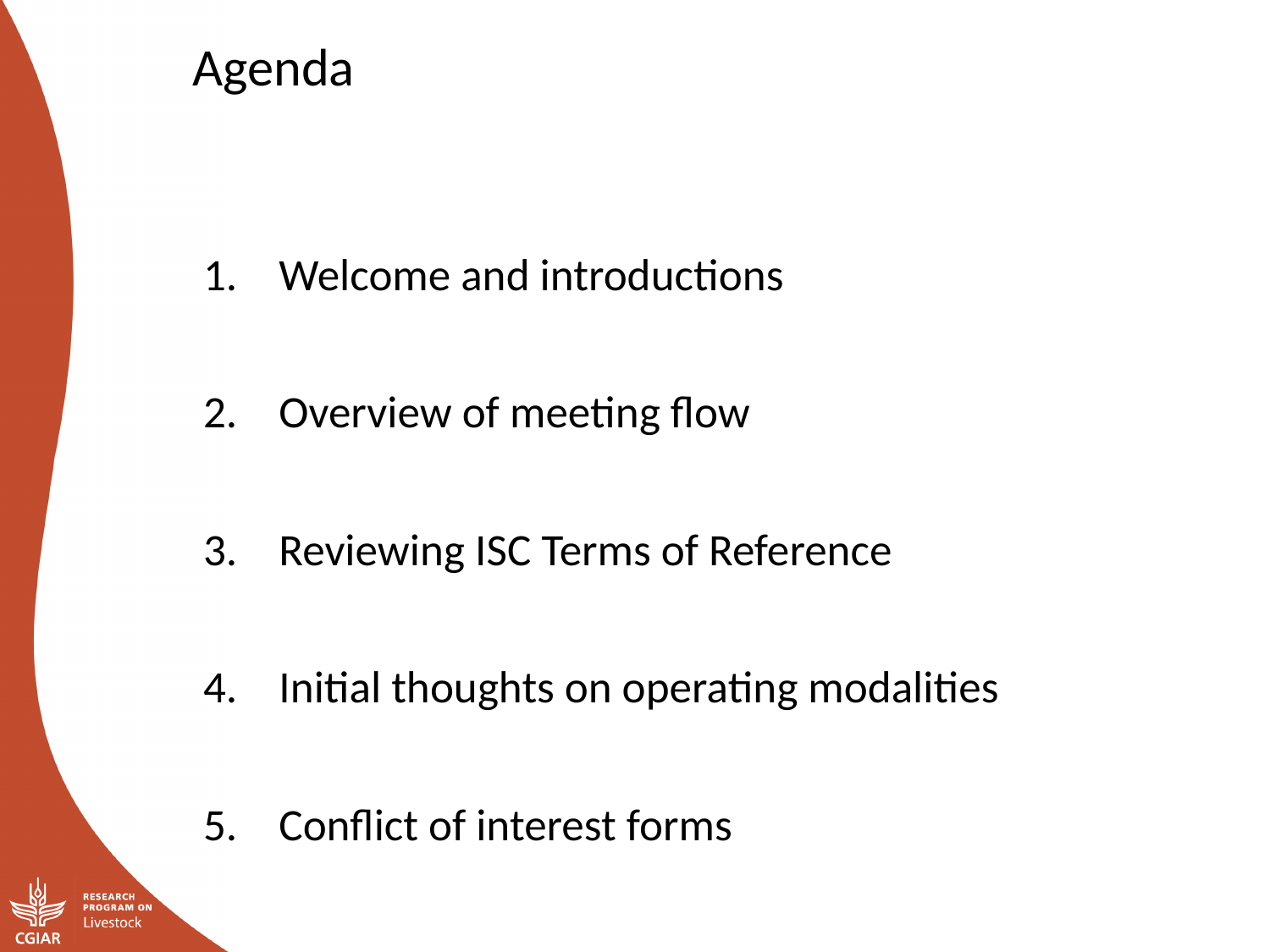

Agenda
Welcome and introductions
Overview of meeting flow
Reviewing ISC Terms of Reference
Initial thoughts on operating modalities
Conflict of interest forms